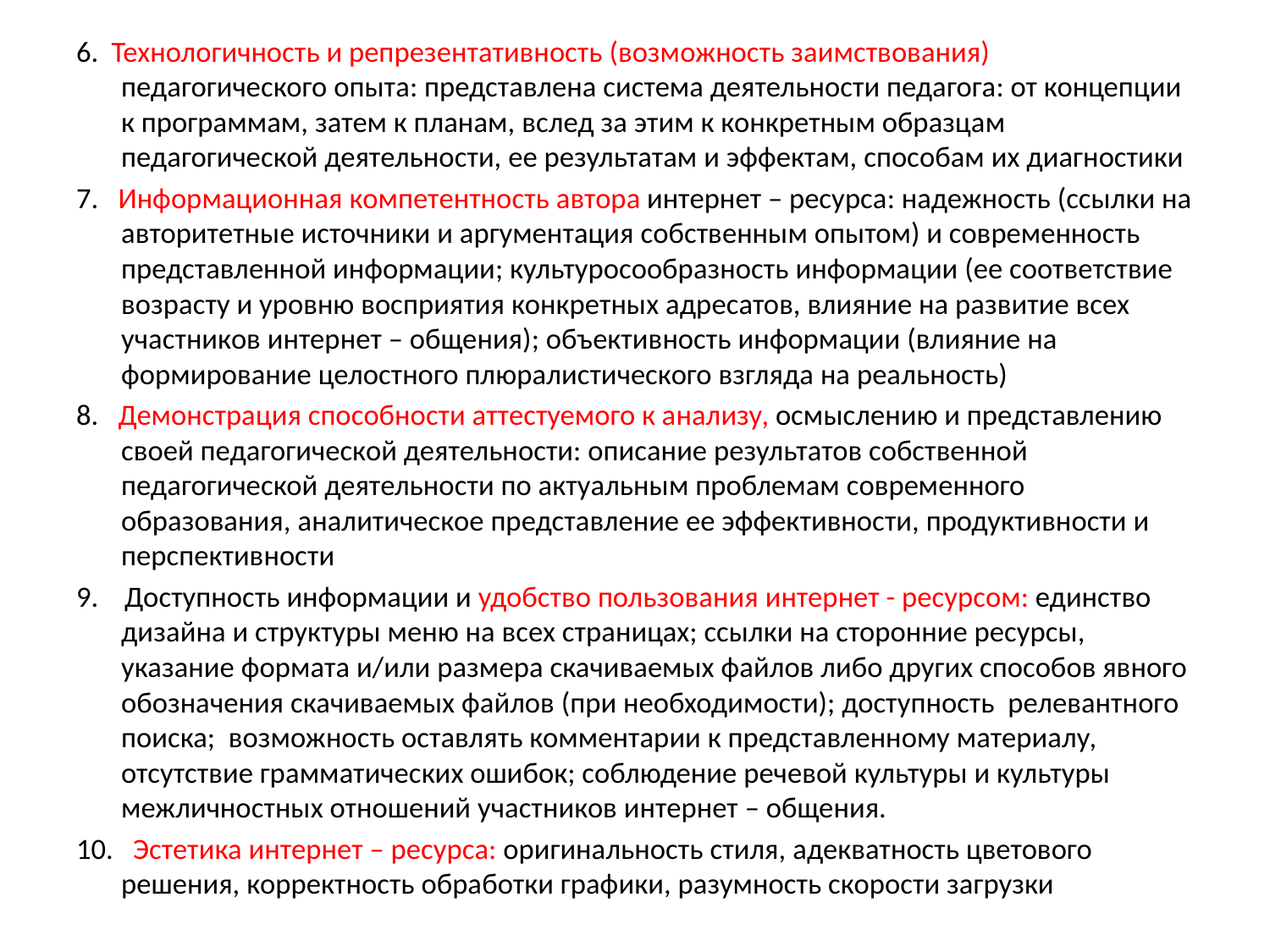

6.  Технологичность и репрезентативность (возможность заимствования) педагогического опыта: представлена система деятельности педагога: от концепции к программам, затем к планам, вслед за этим к конкретным образцам педагогической деятельности, ее результатам и эффектам, способам их диагностики
7.   Информационная компетентность автора интернет – ресурса: надежность (ссылки на авторитетные источники и аргументация собственным опытом) и современность представленной информации; культуросообразность информации (ее соответствие возрасту и уровню восприятия конкретных адресатов, влияние на развитие всех участников интернет – общения); объективность информации (влияние на формирование целостного плюралистического взгляда на реальность)
8.   Демонстрация способности аттестуемого к анализу, осмыслению и представлению своей педагогической деятельности: описание результатов собственной педагогической деятельности по актуальным проблемам современного образования, аналитическое представление ее эффективности, продуктивности и перспективности
9.    Доступность информации и удобство пользования интернет - ресурсом: единство дизайна и структуры меню на всех страницах; ссылки на сторонние ресурсы, указание формата и/или размера скачиваемых файлов либо других способов явного обозначения скачиваемых файлов (при необходимости); доступность  релевантного поиска;  возможность оставлять комментарии к представленному материалу, отсутствие грамматических ошибок; соблюдение речевой культуры и культуры межличностных отношений участников интернет – общения.
10.   Эстетика интернет – ресурса: оригинальность стиля, адекватность цветового решения, корректность обработки графики, разумность скорости загрузки